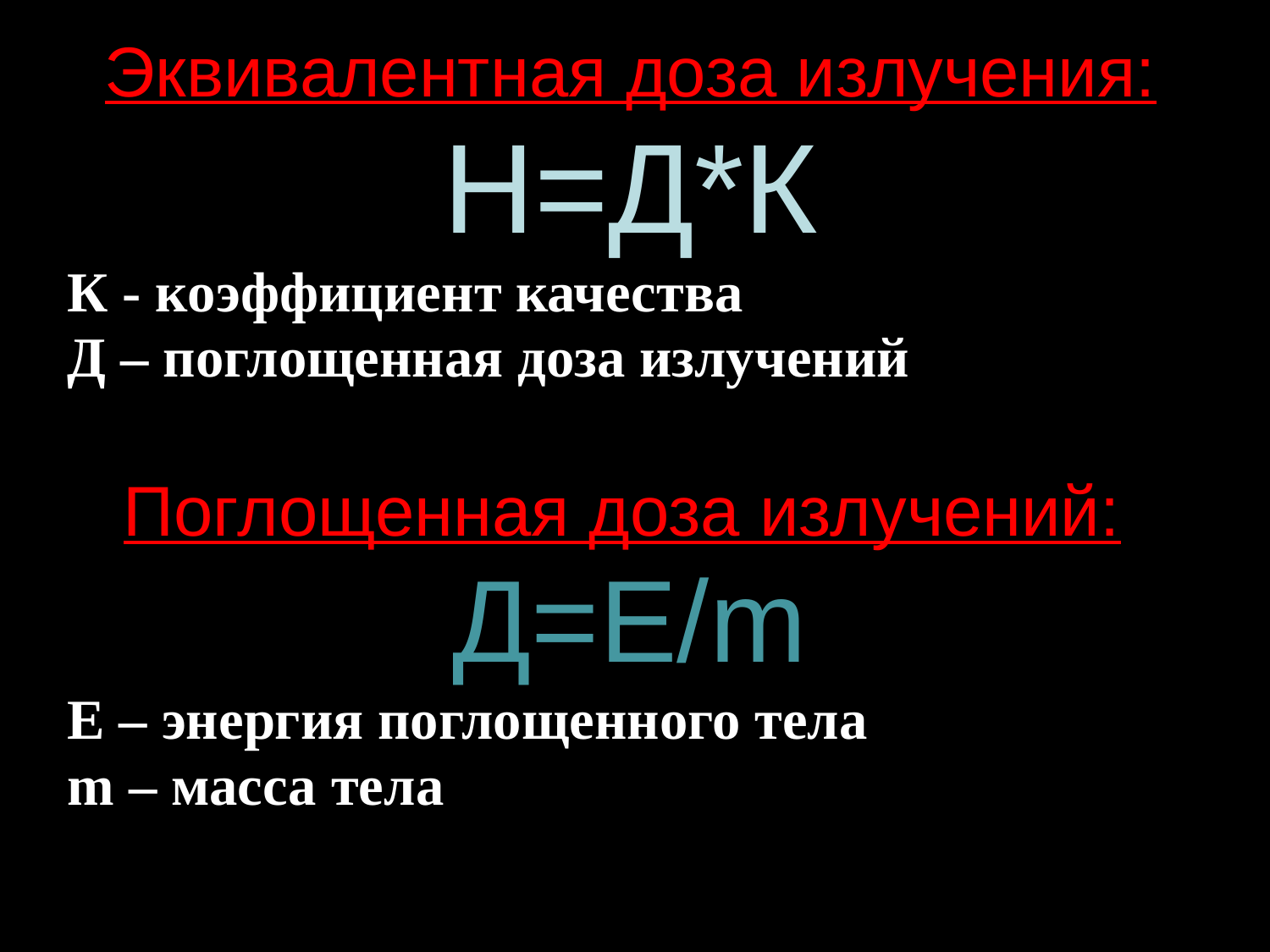

Эквивалентная доза излучения:
Н=Д*К
К - коэффициент качества
Д – поглощенная доза излучений
#
Поглощенная доза излучений:
Д=Е/m
Е – энергия поглощенного тела
m – масса тела